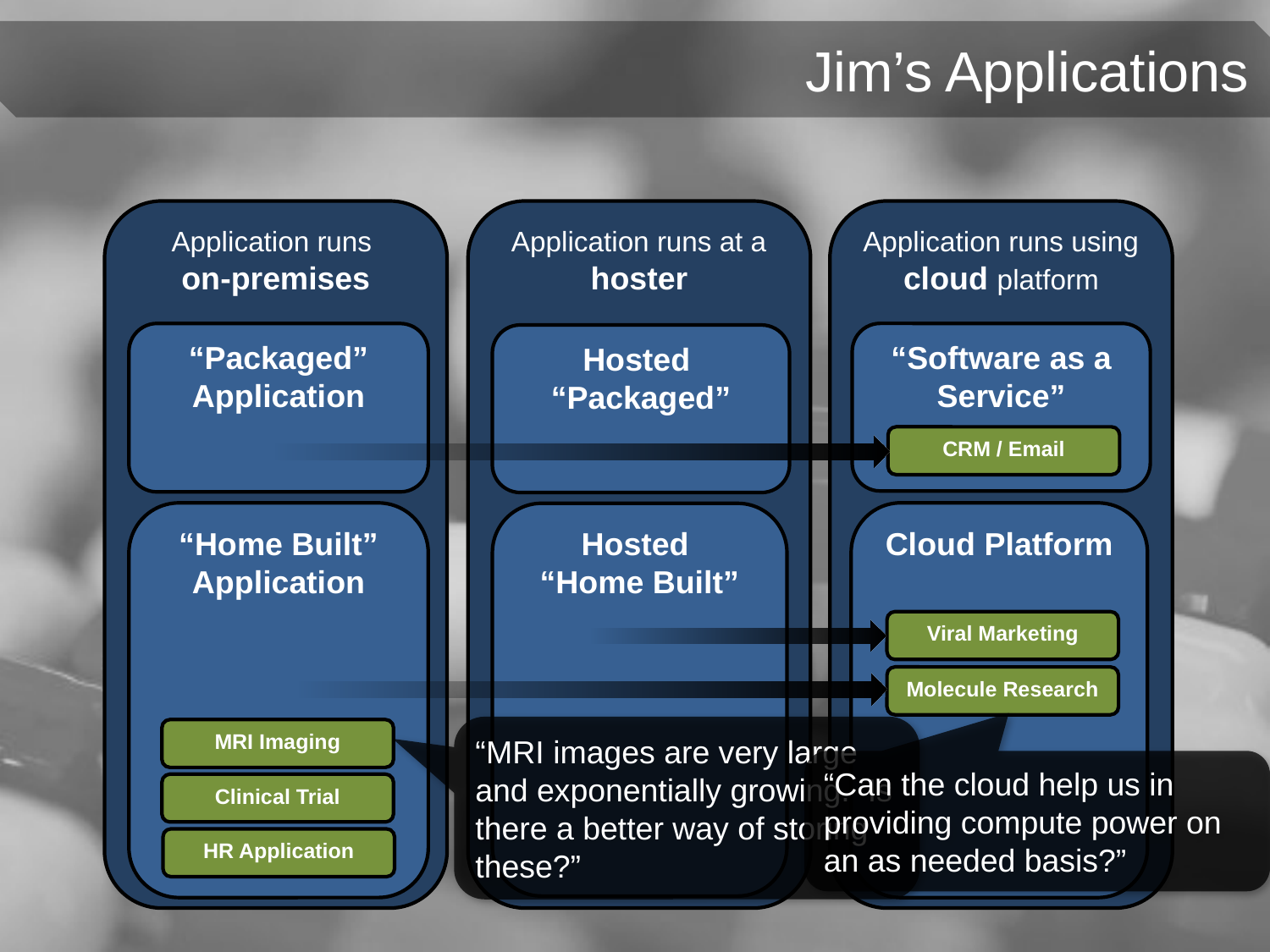

Application runs
on-premises

Application runs at a hoster

Application runs using cloud platform

“Software as a Service”

“Packaged”
Application

Hosted
“Packaged”

CRM / Email

“Home Built”
Application

Cloud Platform

Hosted
“Home Built”

Viral Marketing

Molecule Research

“MRI images are very large and exponentially growing.  Is there a better way of storing these?”
MRI Imaging
“Can the cloud help us in providing compute power on an as needed basis?”
Clinical Trial
HR Application